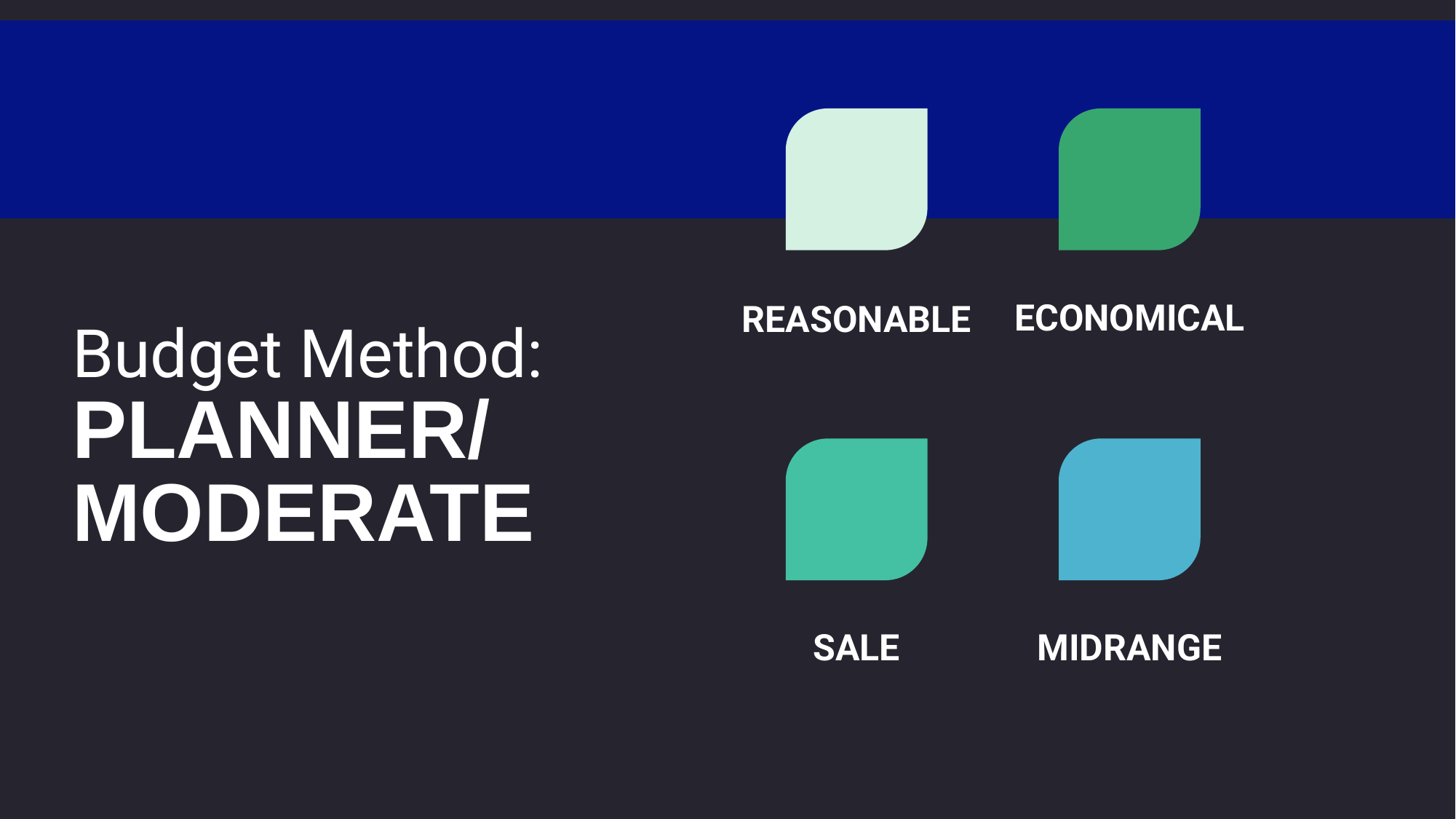

Reasonable
Economical
Sale
Midrange
# Budget Method: Planner/ Moderate